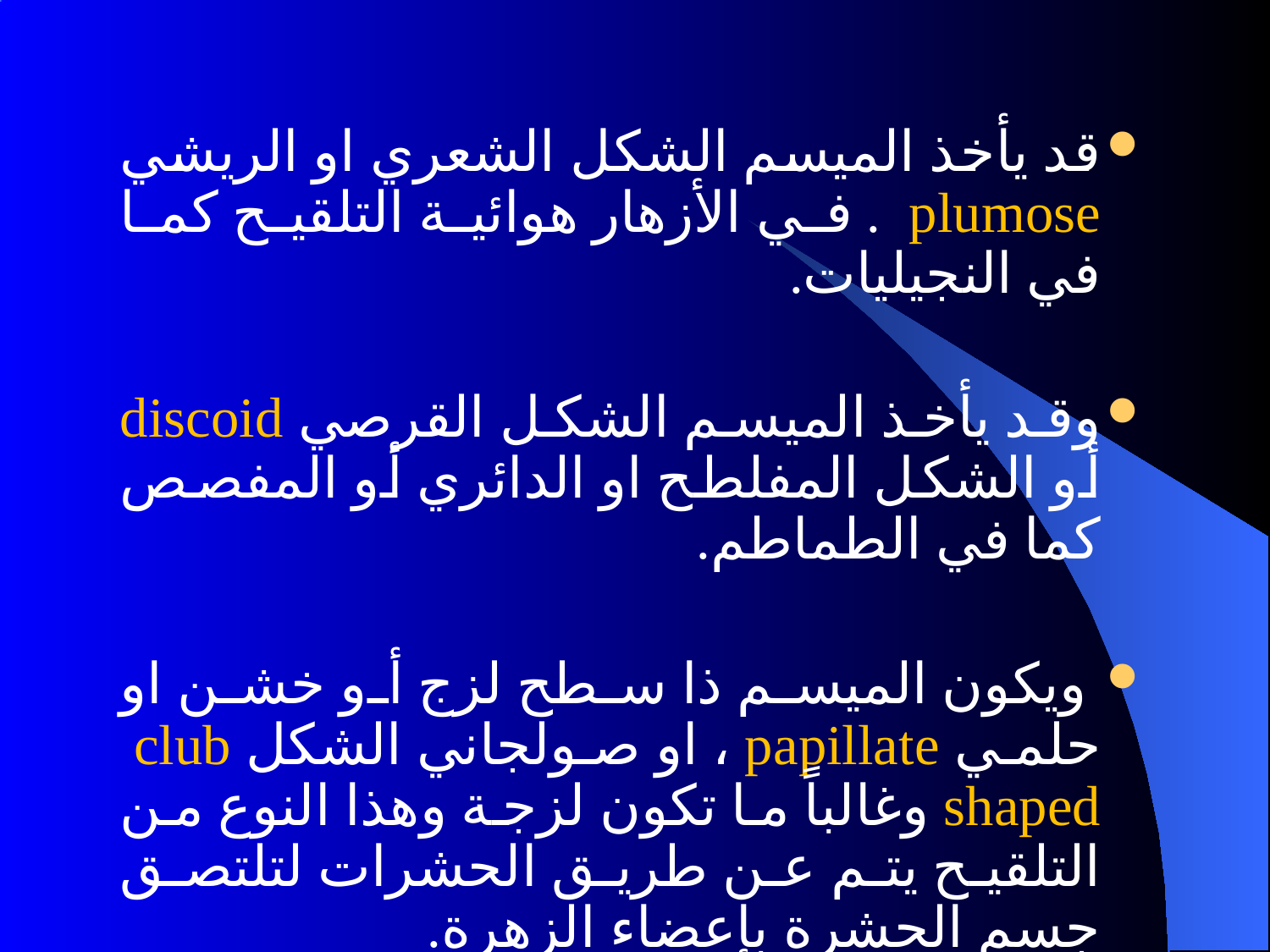

قد يأخذ الميسم الشكل الشعري او الريشي plumose  . في الأزهار هوائية التلقيح كما في النجيليات.

وقد يأخذ الميسم الشكل القرصي discoid أو الشكل المفلطح او الدائري أو المفصص كما في الطماطم.

 ويكون الميسم ذا سطح لزج أو خشن او حلمي papillate ، او صولجاني الشكل club shaped وغالباً ما تكون لزجة وهذا النوع من التلقيح يتم عن طريق الحشرات لتلتصق جسم الحشرة بإعضاء الزهرة.